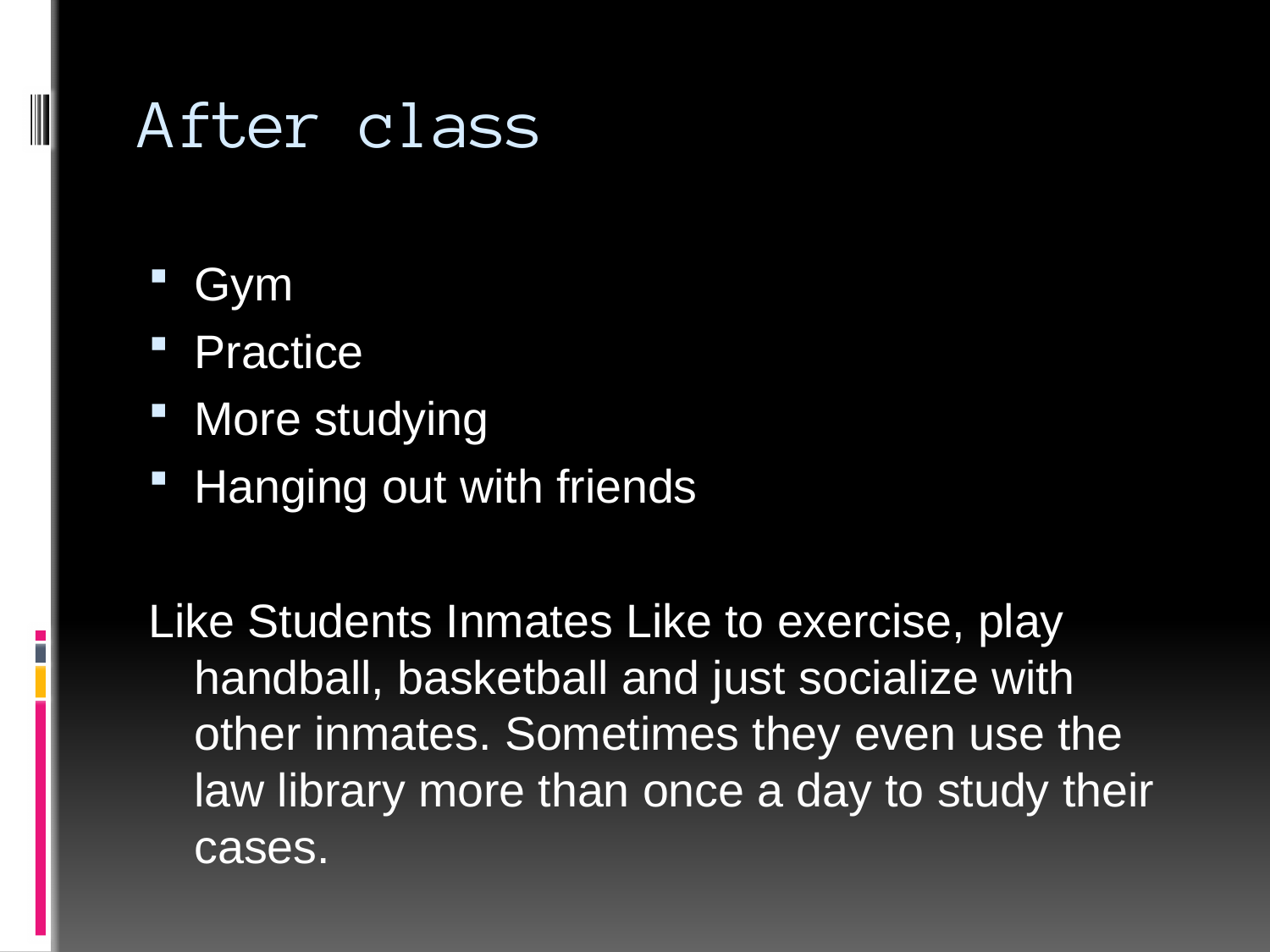

# After class
Gym
Practice
More studying
Hanging out with friends

Like Students Inmates Like to exercise, play handball, basketball and just socialize with other inmates. Sometimes they even use the law library more than once a day to study their cases.